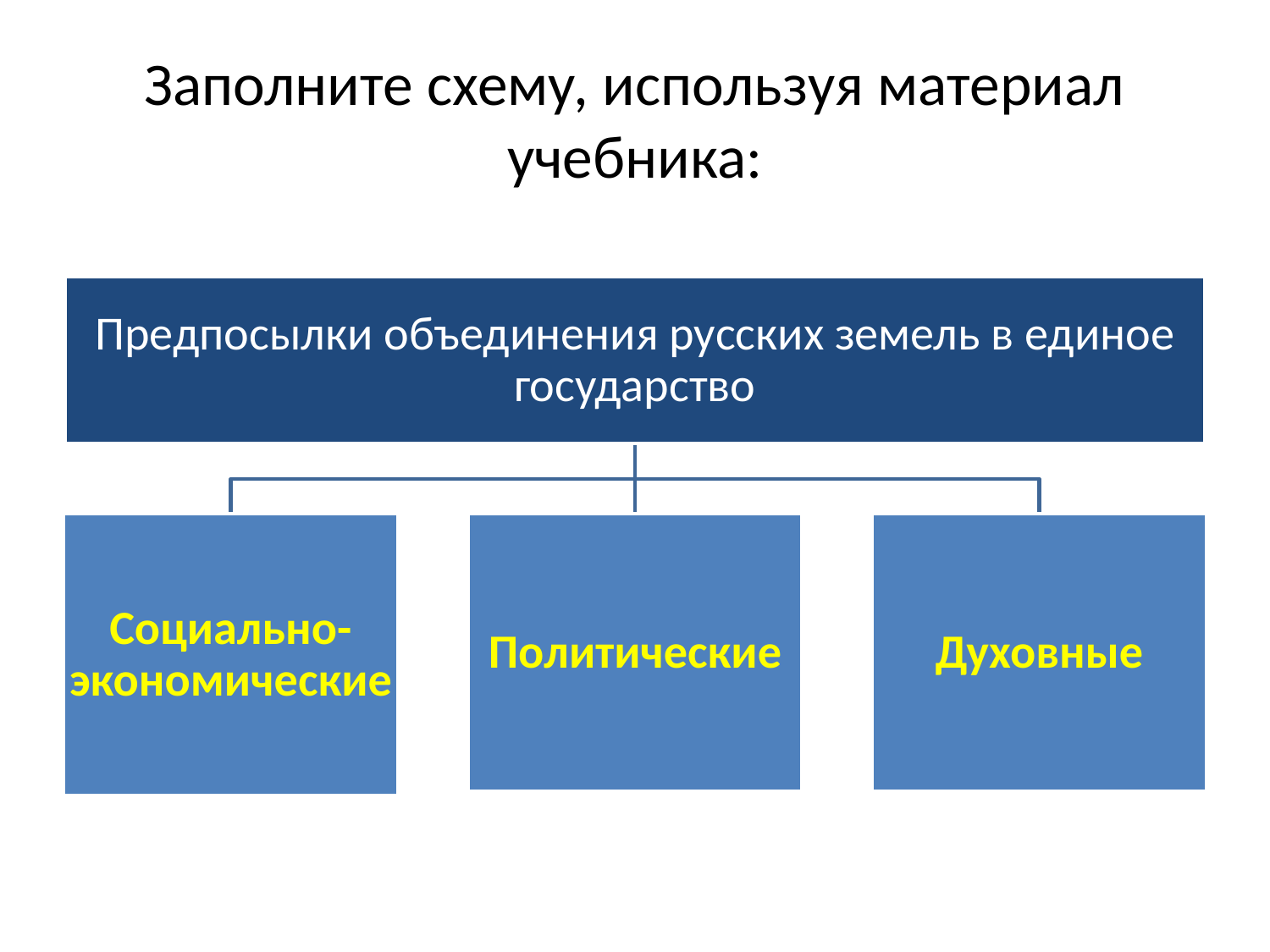

# Заполните схему, используя материал учебника:
Предпосылки объединения русских земель в единое государство
Социально-экономические
Политические
Духовные